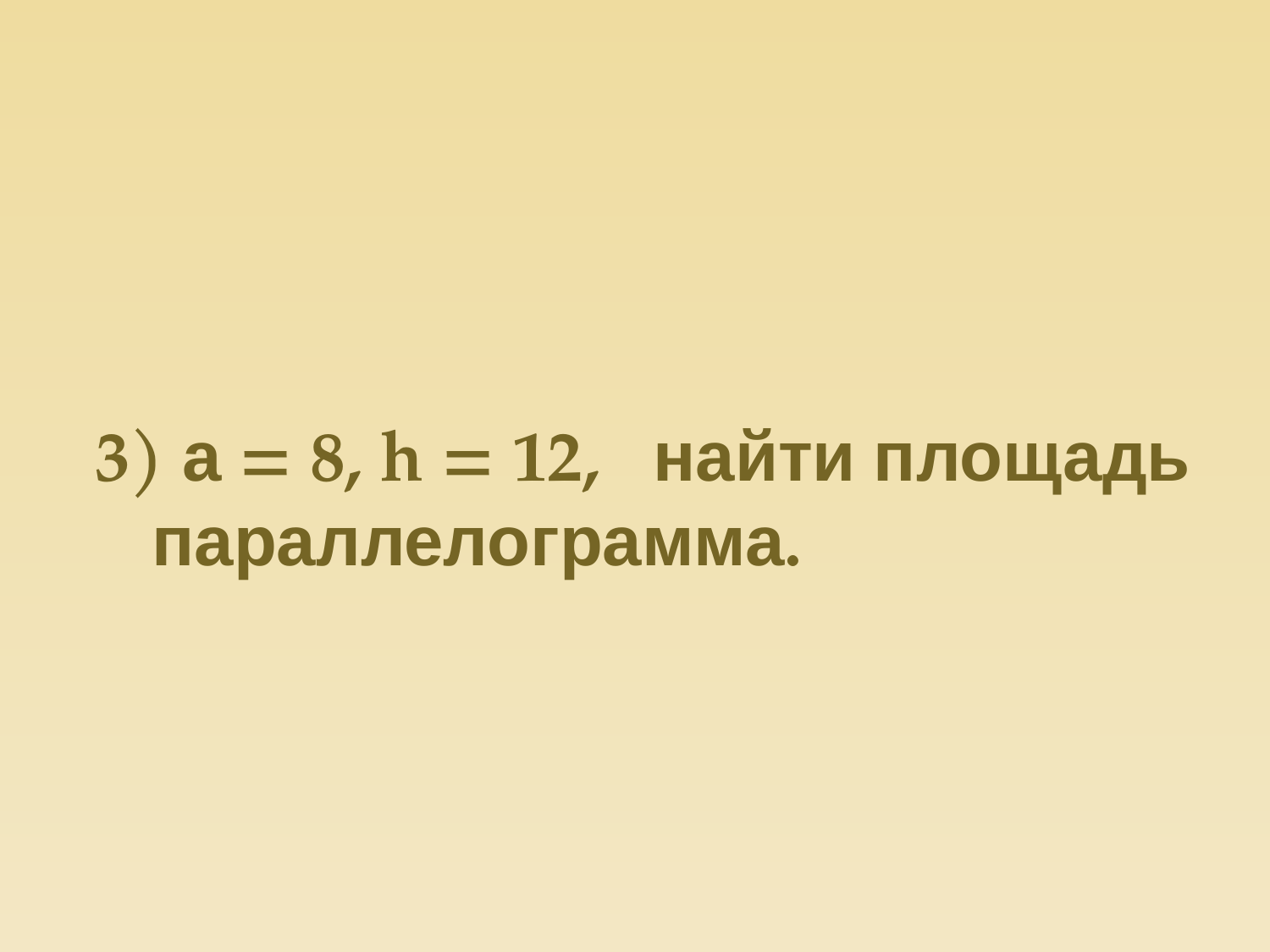

#

3) а = 8, h = 12,   найти площадь параллелограмма.